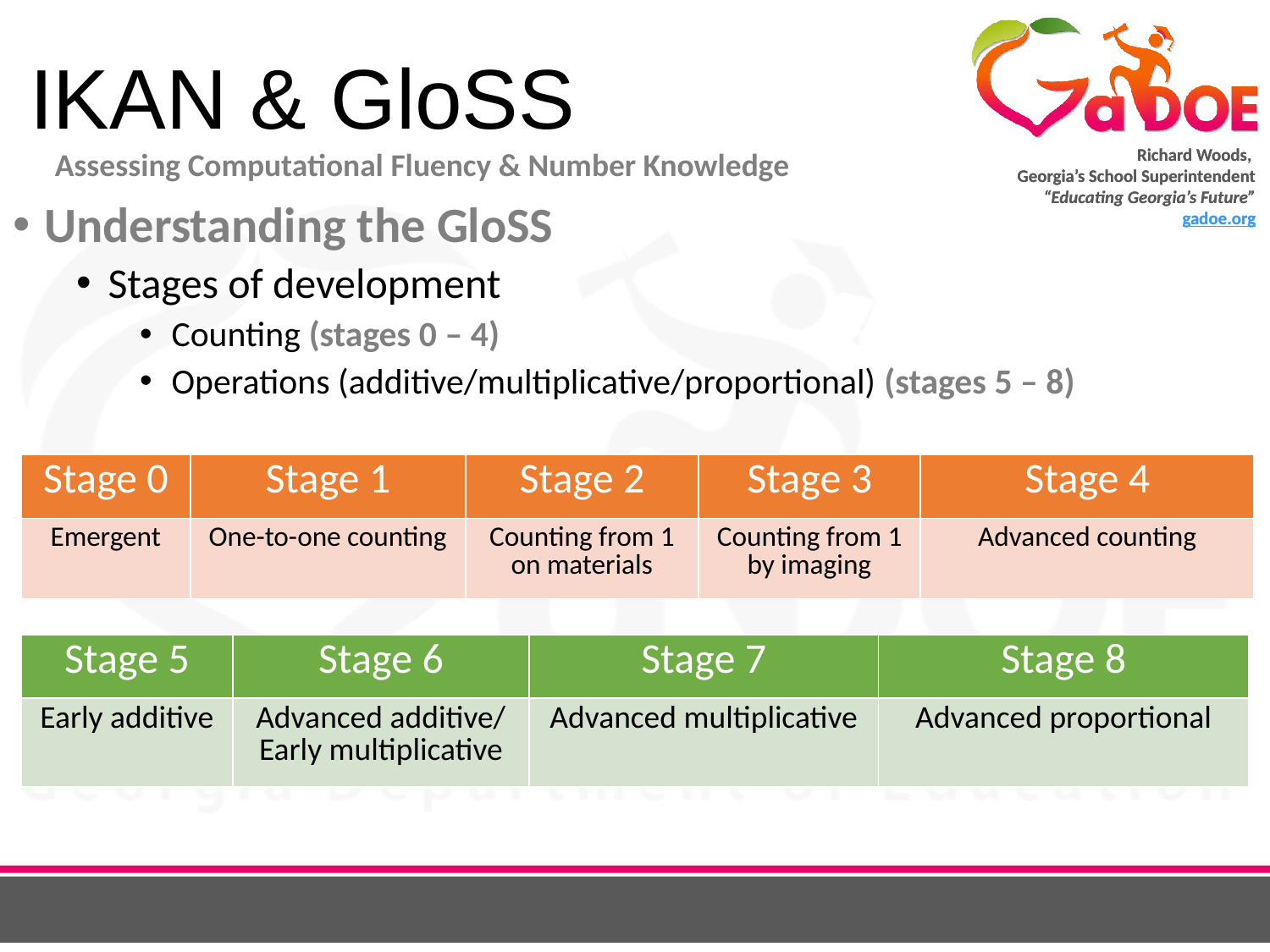

# IKAN & GloSS
Assessing Computational Fluency & Number Knowledge
Understanding the GloSS
Stages of development
Counting (stages 0 – 4)
Operations (additive/multiplicative/proportional) (stages 5 – 8)
| Stage 0 | Stage 1 | Stage 2 | Stage 3 | Stage 4 |
| --- | --- | --- | --- | --- |
| Emergent | One-to-one counting | Counting from 1 on materials | Counting from 1 by imaging | Advanced counting |
| Stage 5 | Stage 6 | Stage 7 | Stage 8 |
| --- | --- | --- | --- |
| Early additive | Advanced additive/ Early multiplicative | Advanced multiplicative | Advanced proportional |